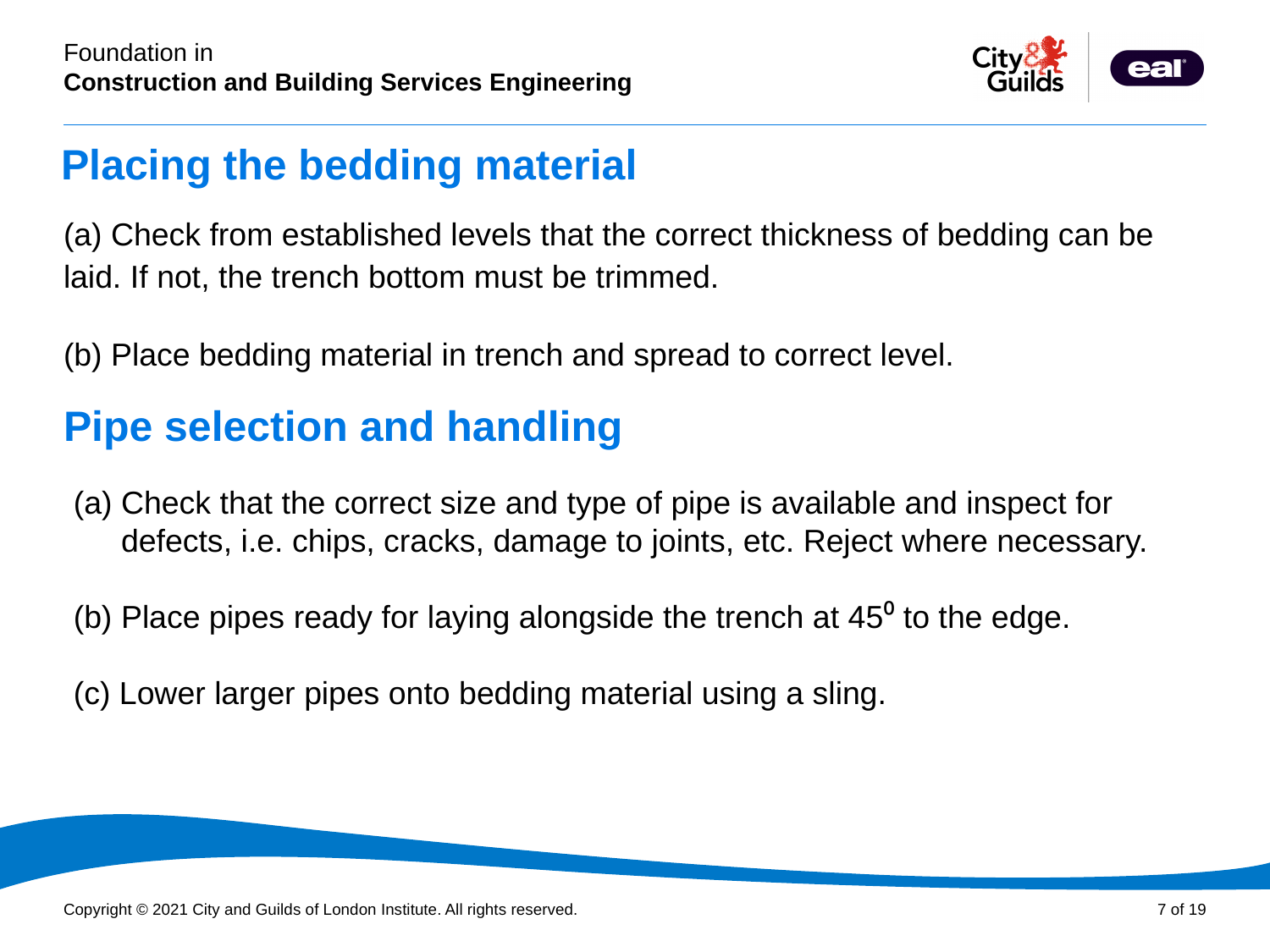

# Placing the bedding material
(a) Check from established levels that the correct thickness of bedding can be laid. If not, the trench bottom must be trimmed.
(b) Place bedding material in trench and spread to correct level.
Pipe selection and handling
Check that the correct size and type of pipe is available and inspect for defects, i.e. chips, cracks, damage to joints, etc. Reject where necessary.

(b) Place pipes ready for laying alongside the trench at 45⁰ to the edge.

(c) Lower larger pipes onto bedding material using a sling.